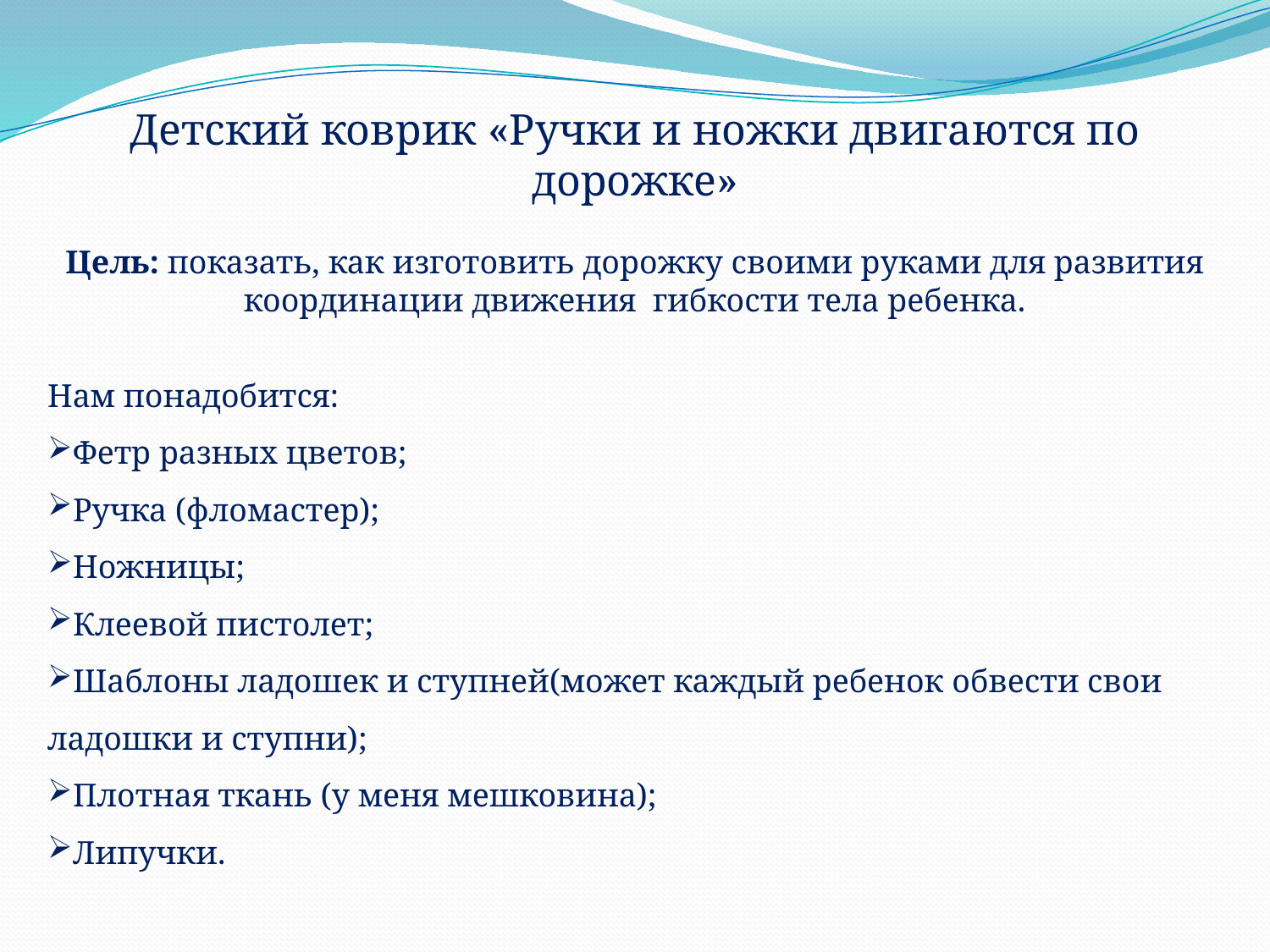

Детский коврик «Ручки и ножки двигаются по дорожке»

Цель: показать, как изготовить дорожку своими руками для развития координации движения  гибкости тела ребенка.

Нам понадобится:
Фетр разных цветов;
Ручка (фломастер);
Ножницы;
Клеевой пистолет;
Шаблоны ладошек и ступней(может каждый ребенок обвести свои ладошки и ступни);
Плотная ткань (у меня мешковина);
Липучки.